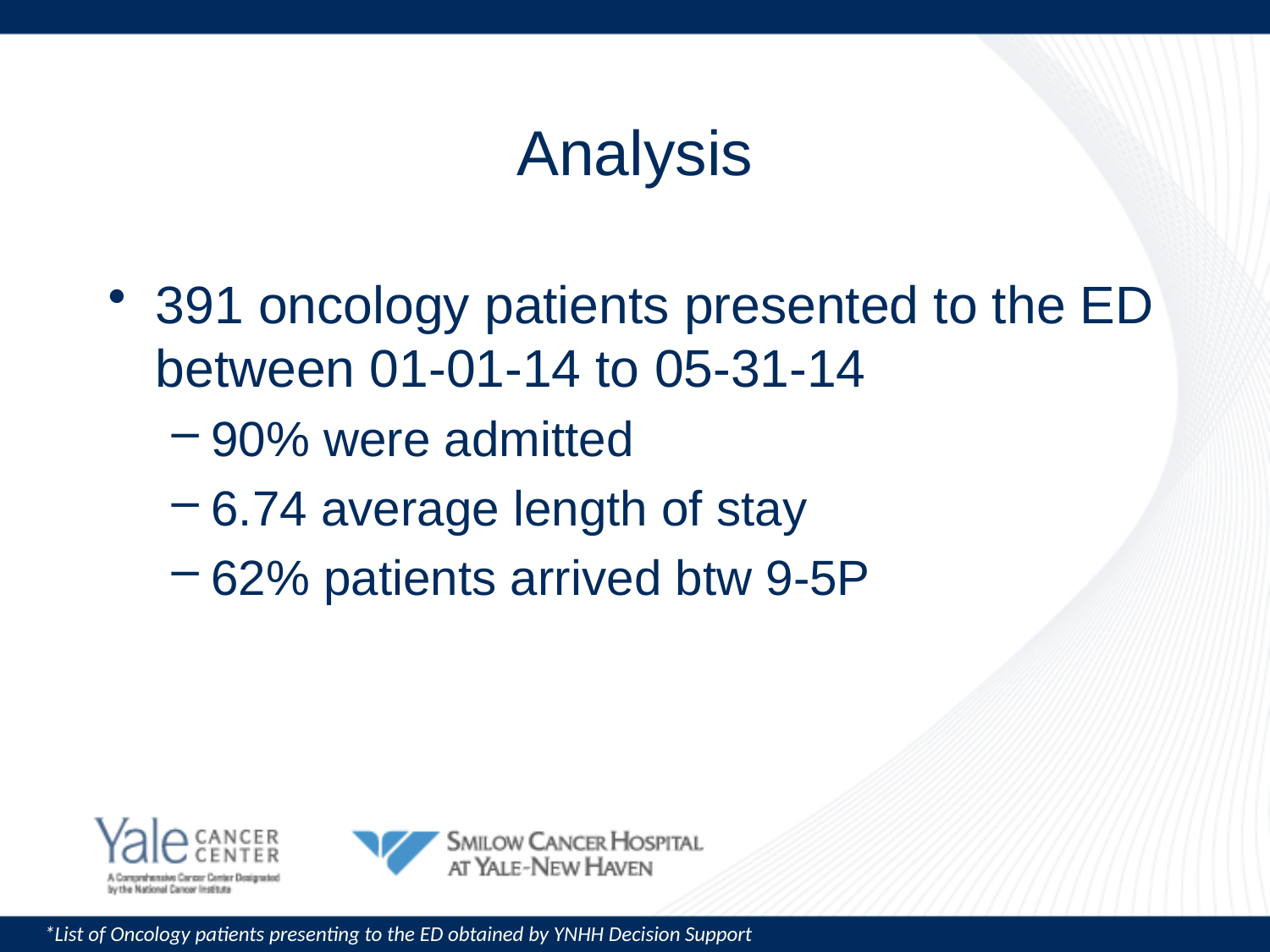

# Analysis
391 oncology patients presented to the ED between 01-01-14 to 05-31-14
90% were admitted
6.74 average length of stay
62% patients arrived btw 9-5P

*List of Oncology patients presenting to the ED obtained by YNHH Decision Support